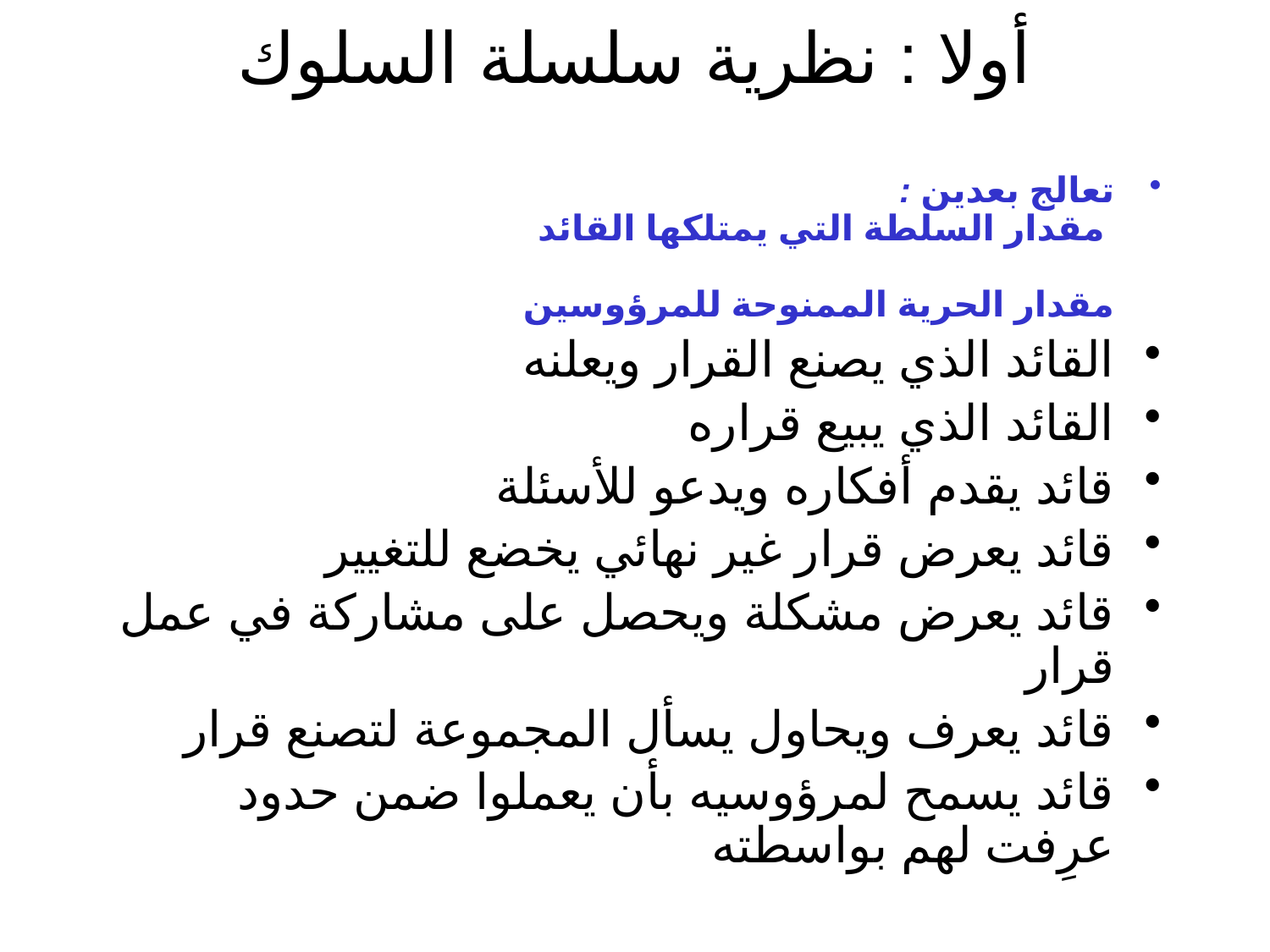

# أولا : نظرية سلسلة السلوك
تعالج بعدين :
 مقدار السلطة التي يمتلكها القائد
مقدار الحرية الممنوحة للمرؤوسين
القائد الذي يصنع القرار ويعلنه
القائد الذي يبيع قراره
قائد يقدم أفكاره ويدعو للأسئلة
قائد يعرض قرار غير نهائي يخضع للتغيير
قائد يعرض مشكلة ويحصل على مشاركة في عمل قرار
قائد يعرف ويحاول يسأل المجموعة لتصنع قرار
قائد يسمح لمرؤوسيه بأن يعملوا ضمن حدود عرِفت لهم بواسطته